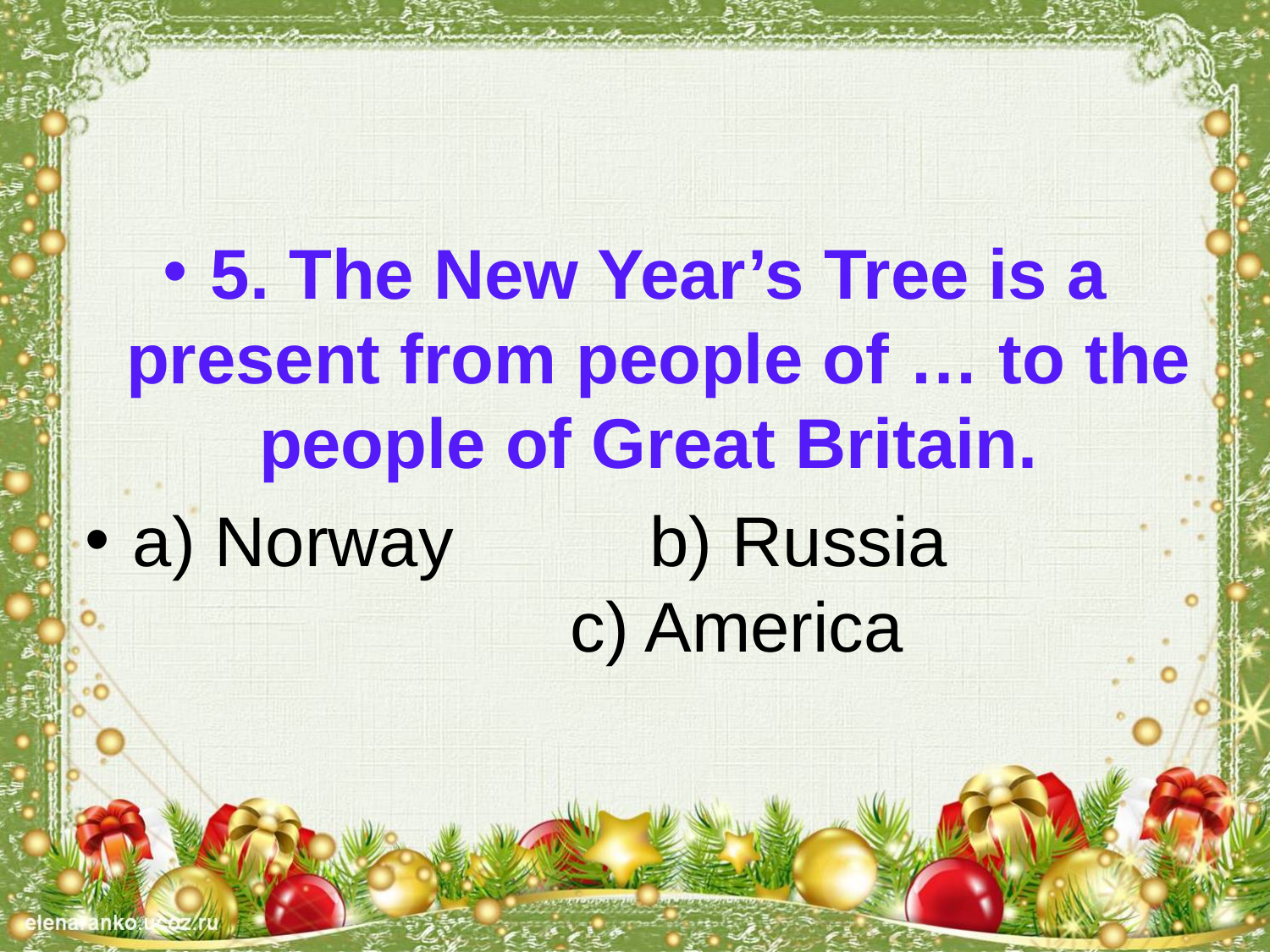

#
5. The New Year’s Tree is a present from people of … to the people of Great Britain.
a) Norway          b) Russia                     c) America